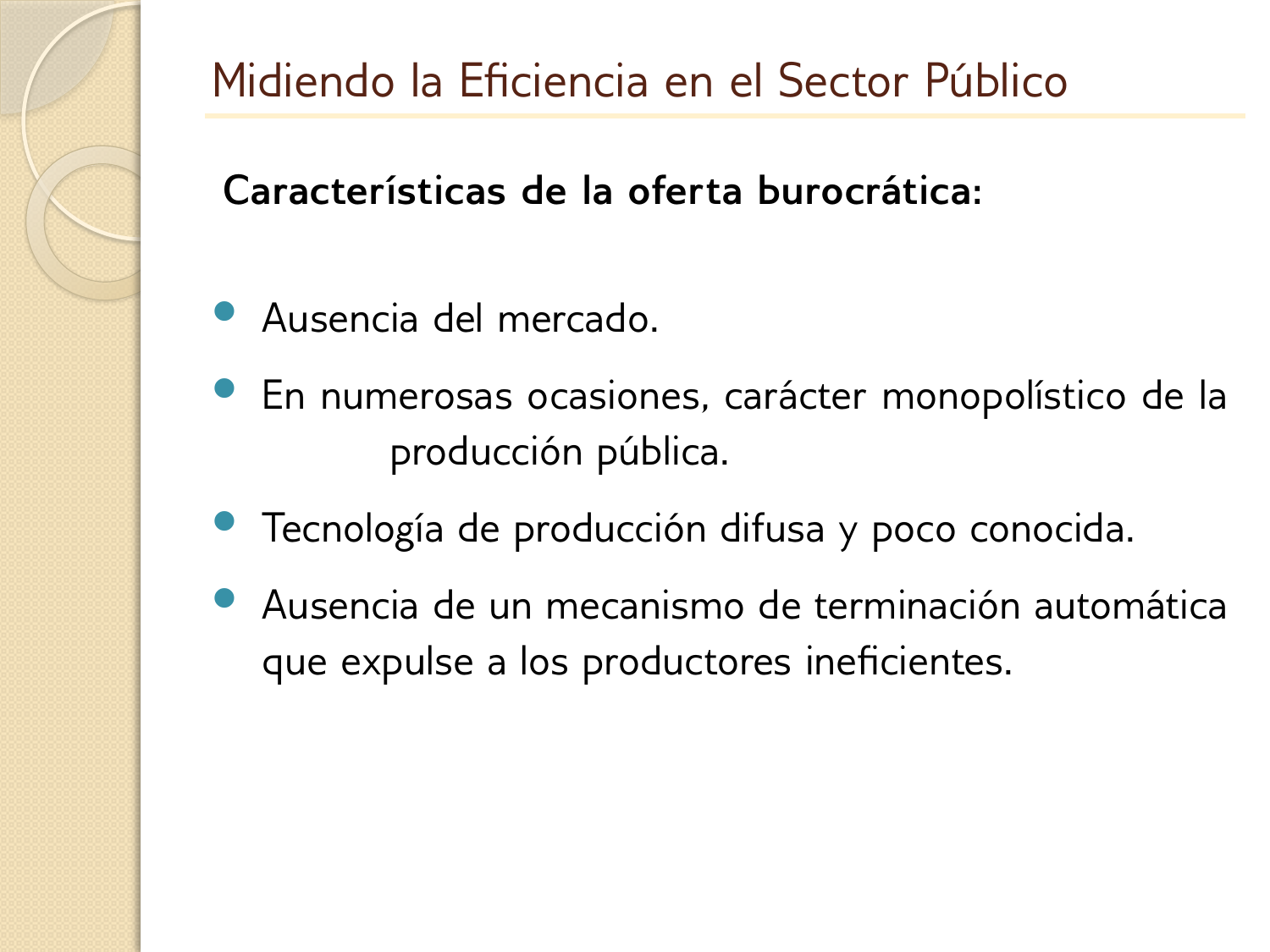

# Midiendo la Eficiencia en el Sector Público
Características de la oferta burocrática:

Ausencia del mercado.
En numerosas ocasiones, carácter monopolístico de la           producción pública.
Tecnología de producción difusa y poco conocida.
Ausencia de un mecanismo de terminación automática que expulse a los productores ineficientes.